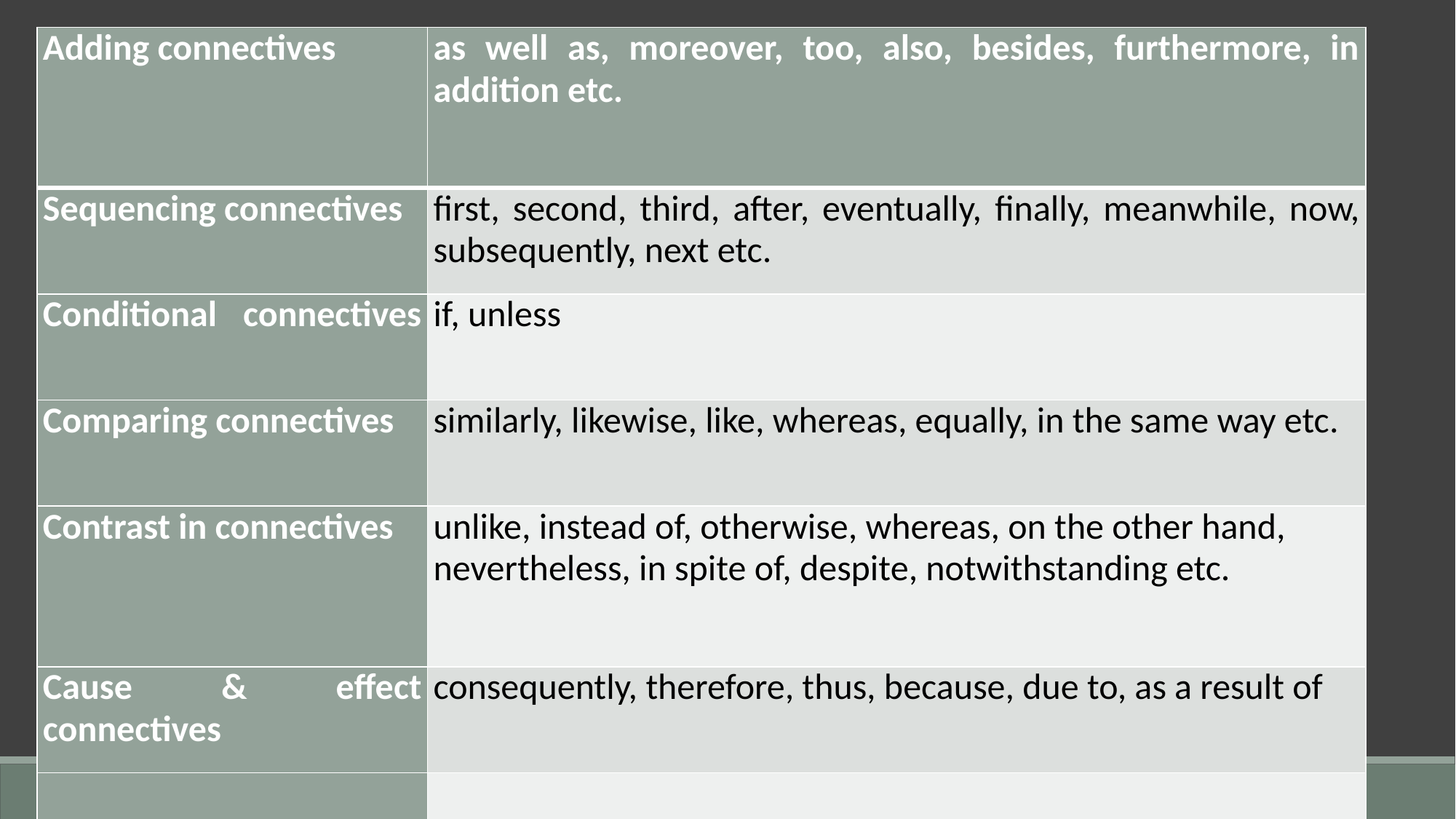

| Adding connectives | as well as, moreover, too, also, besides, furthermore, in addition etc. |
| --- | --- |
| Sequencing connectives | first, second, third, after, eventually, finally, meanwhile, now, subsequently, next etc. |
| Conditional connectives | if, unless |
| Comparing connectives | similarly, likewise, like, whereas, equally, in the same way etc. |
| Contrast in connectives | unlike, instead of, otherwise, whereas, on the other hand, nevertheless, in spite of, despite, notwithstanding etc. |
| Cause & effect connectives | consequently, therefore, thus, because, due to, as a result of |
|  |  |
|  |  |
|  |  |
|  |  |
|  |  |